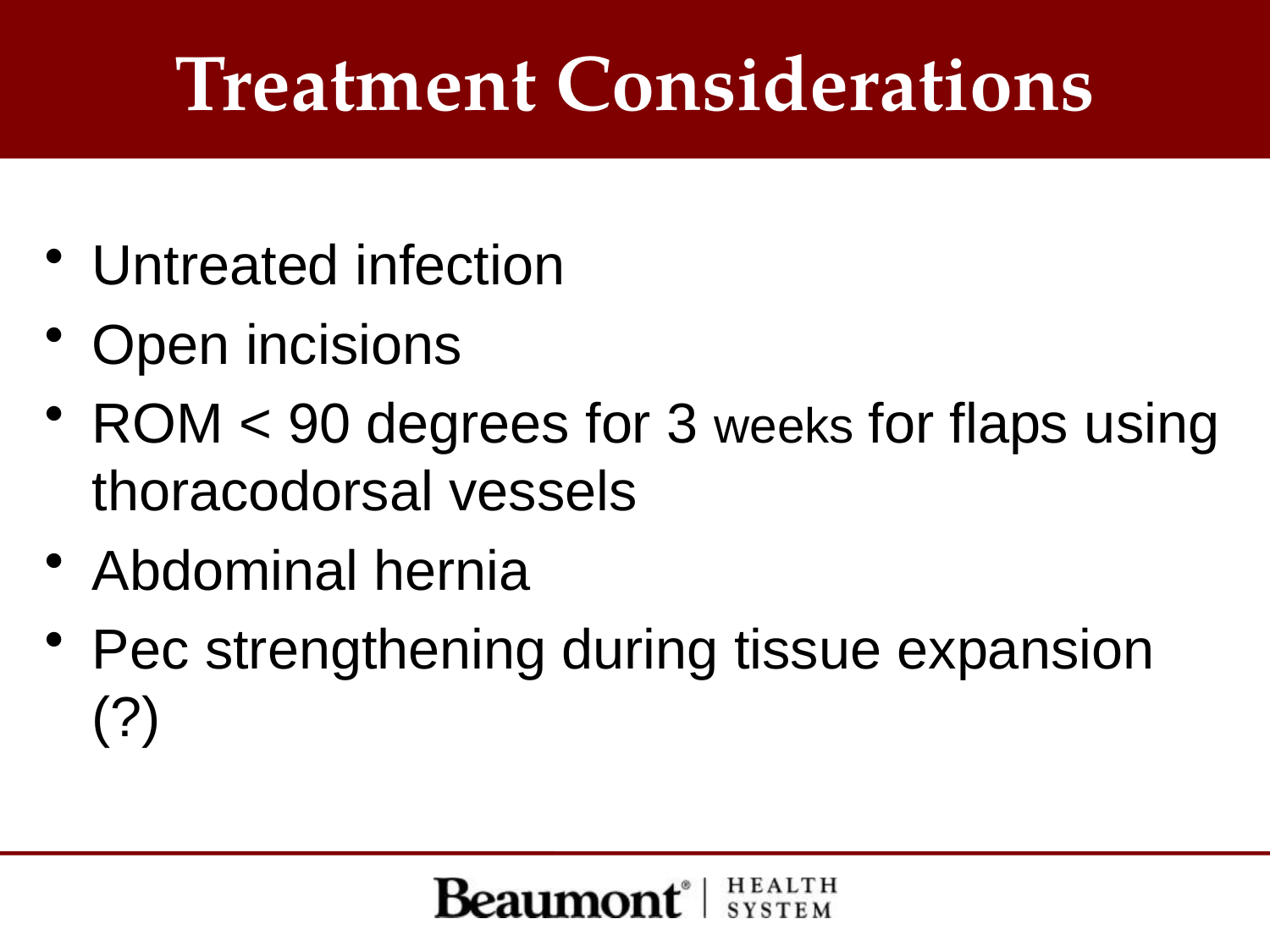

# Treatment Considerations
Untreated infection
Open incisions
ROM < 90 degrees for 3 weeks for flaps using thoracodorsal vessels
Abdominal hernia
Pec strengthening during tissue expansion (?)